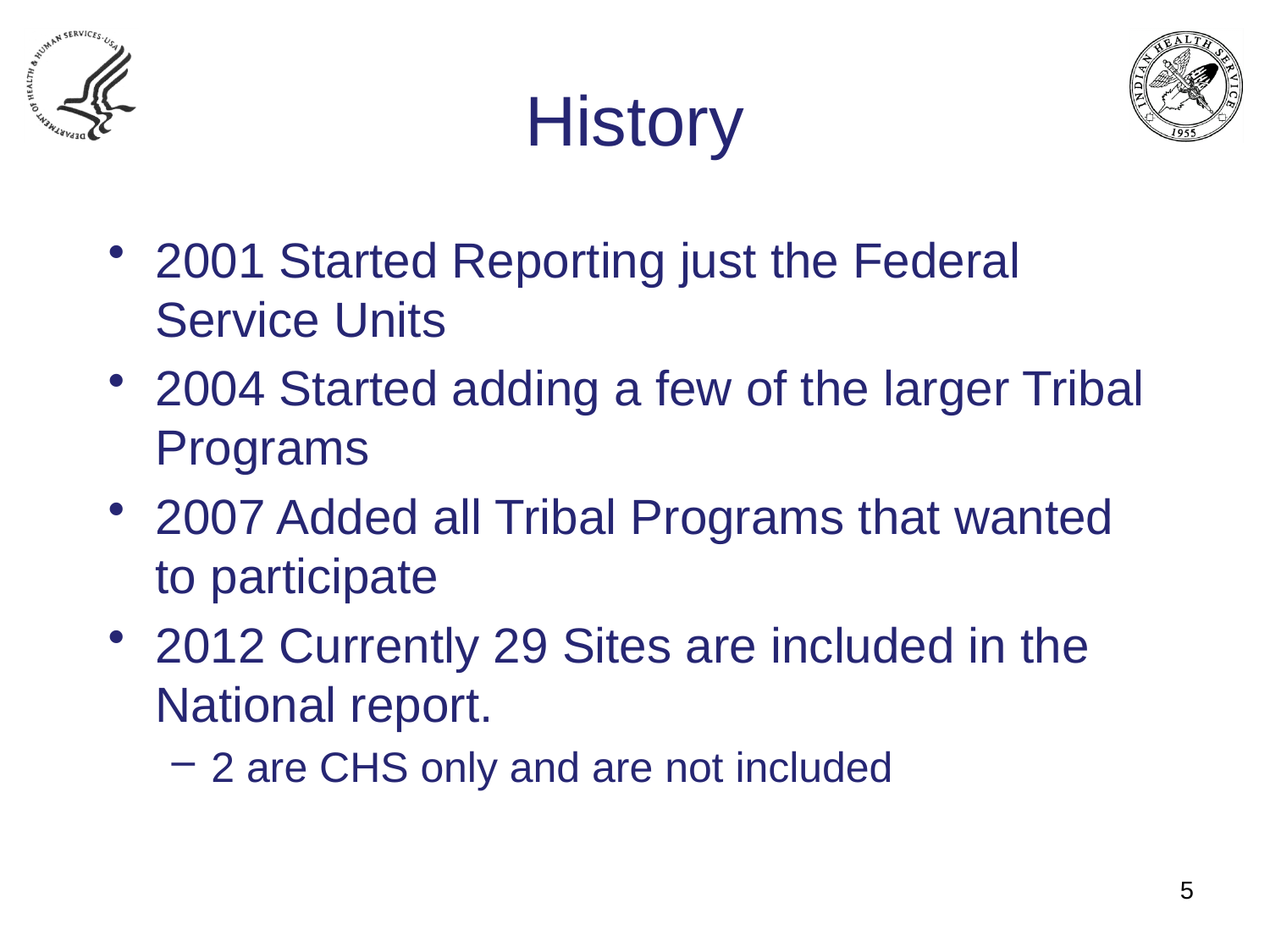

# History
2001 Started Reporting just the Federal Service Units
2004 Started adding a few of the larger Tribal Programs
2007 Added all Tribal Programs that wanted to participate
2012 Currently 29 Sites are included in the National report.
2 are CHS only and are not included

5